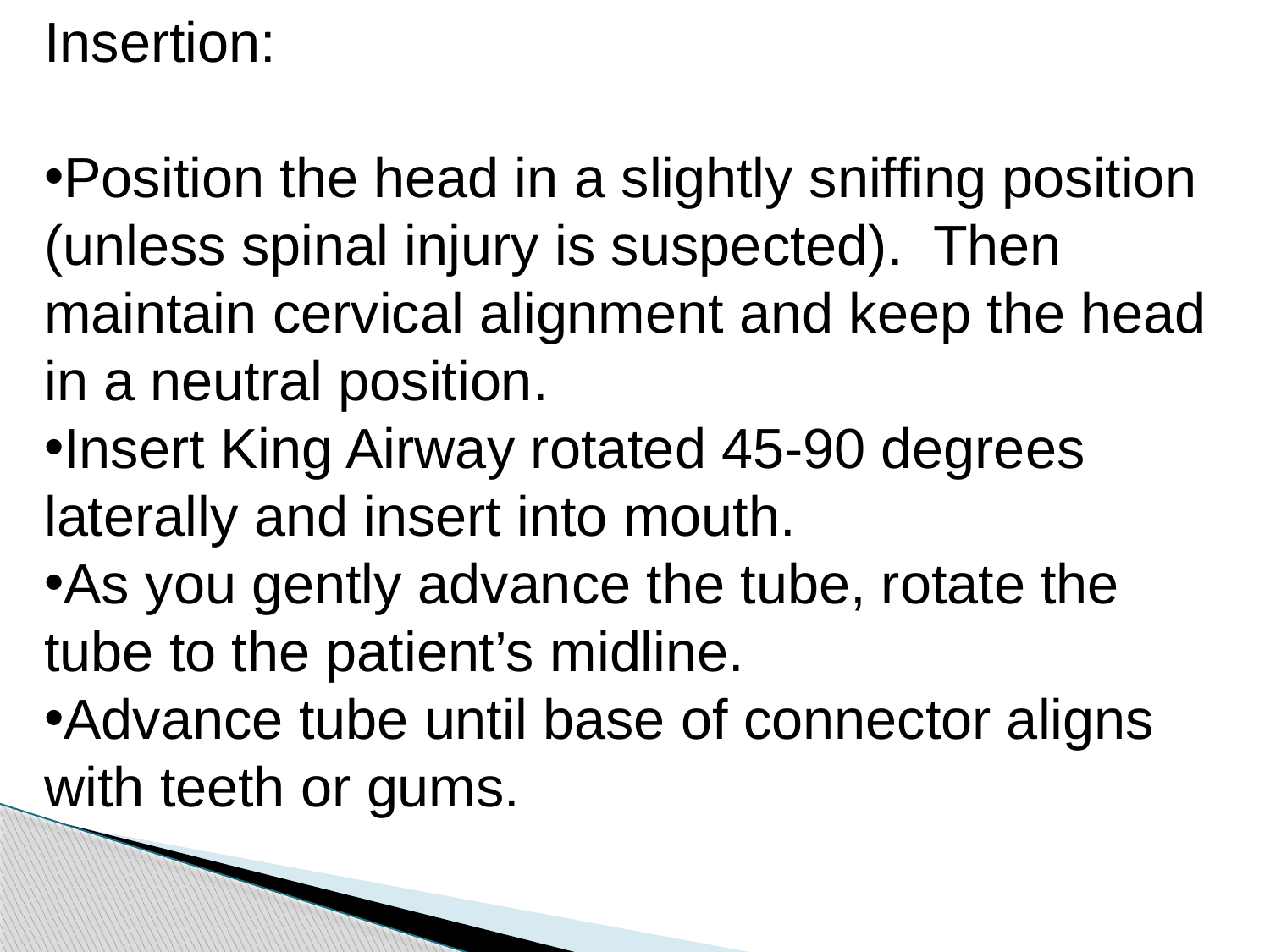

Insertion:

Position the head in a slightly sniffing position (unless spinal injury is suspected).  Then maintain cervical alignment and keep the head in a neutral position.
Insert King Airway rotated 45-90 degrees laterally and insert into mouth.
As you gently advance the tube, rotate the tube to the patient’s midline.
Advance tube until base of connector aligns with teeth or gums.